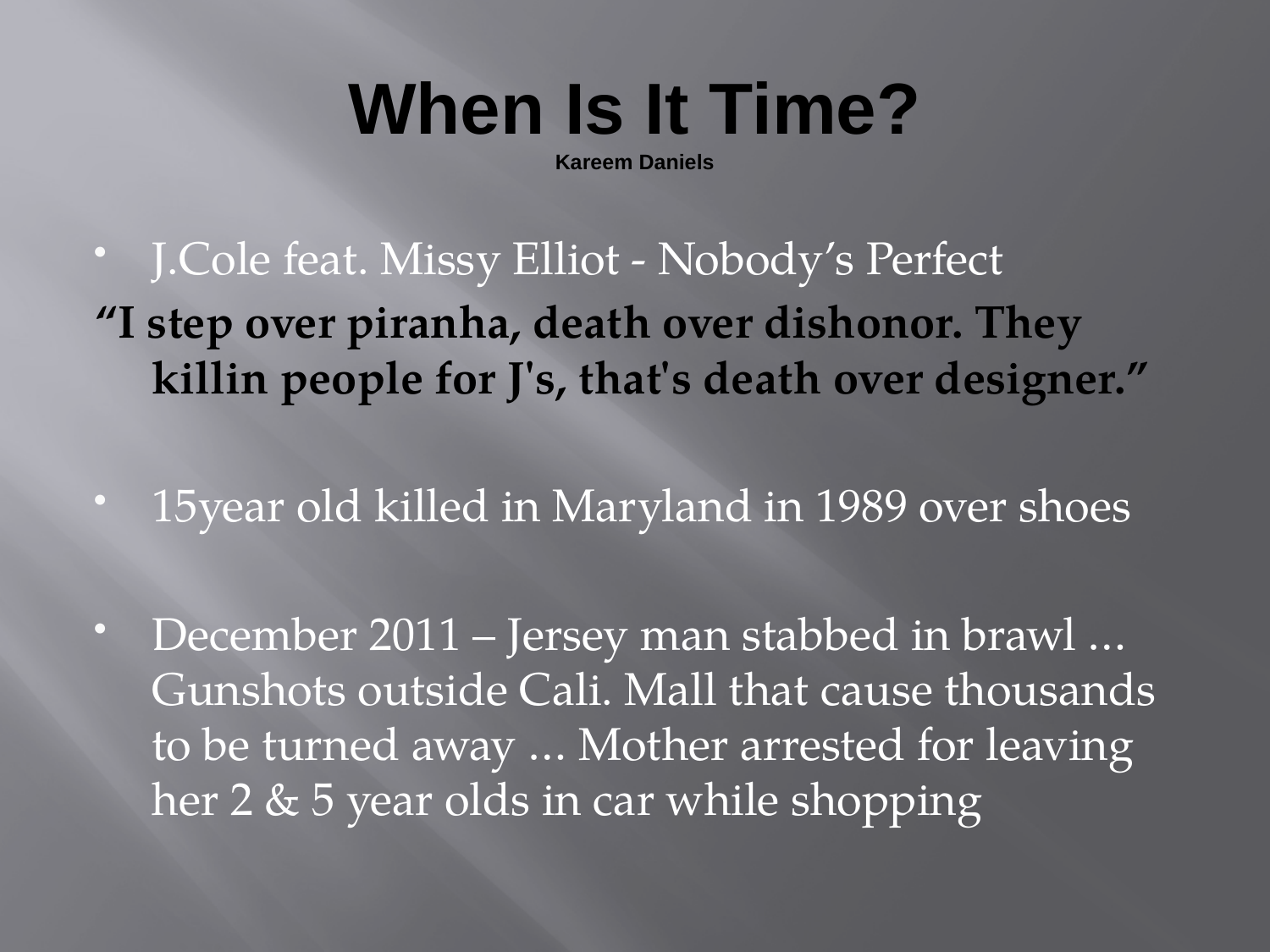

# When Is It Time? Kareem Daniels
J.Cole feat. Missy Elliot - Nobody’s Perfect
“I step over piranha, death over dishonor. They killin people for J's, that's death over designer.”

15year old killed in Maryland in 1989 over shoes

December 2011 – Jersey man stabbed in brawl … Gunshots outside Cali. Mall that cause thousands to be turned away … Mother arrested for leaving her 2 & 5 year olds in car while shopping